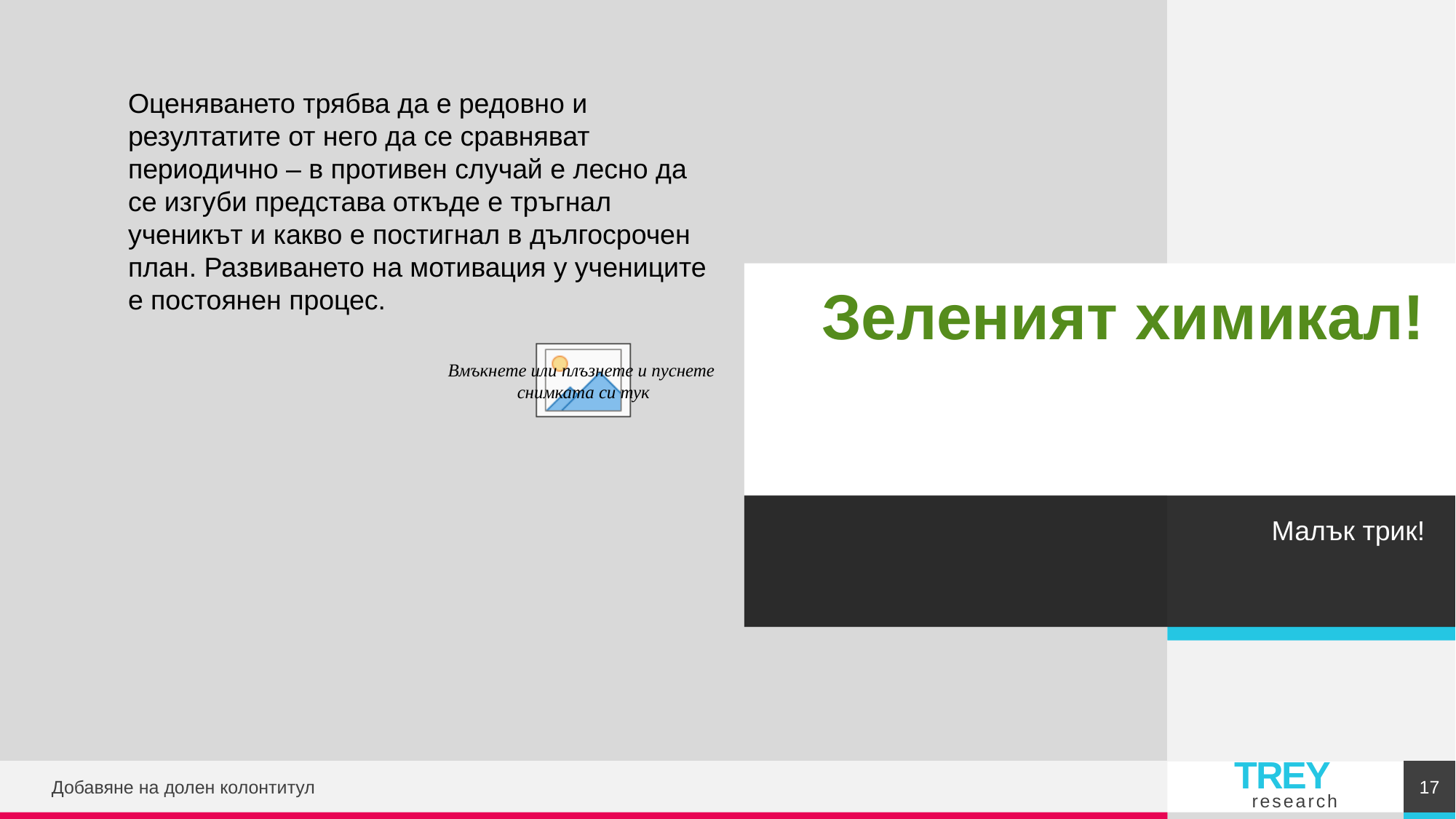

Оценяването трябва да е редовно и резултатите от него да се сравняват периодично – в противен случай е лесно да се изгуби представа откъде е тръгнал ученикът и какво е постигнал в дългосрочен план. Развиването на мотивация у учениците е постоянен процес.
# Зеленият химикал!
Малък трик!
17
Добавяне на долен колонтитул